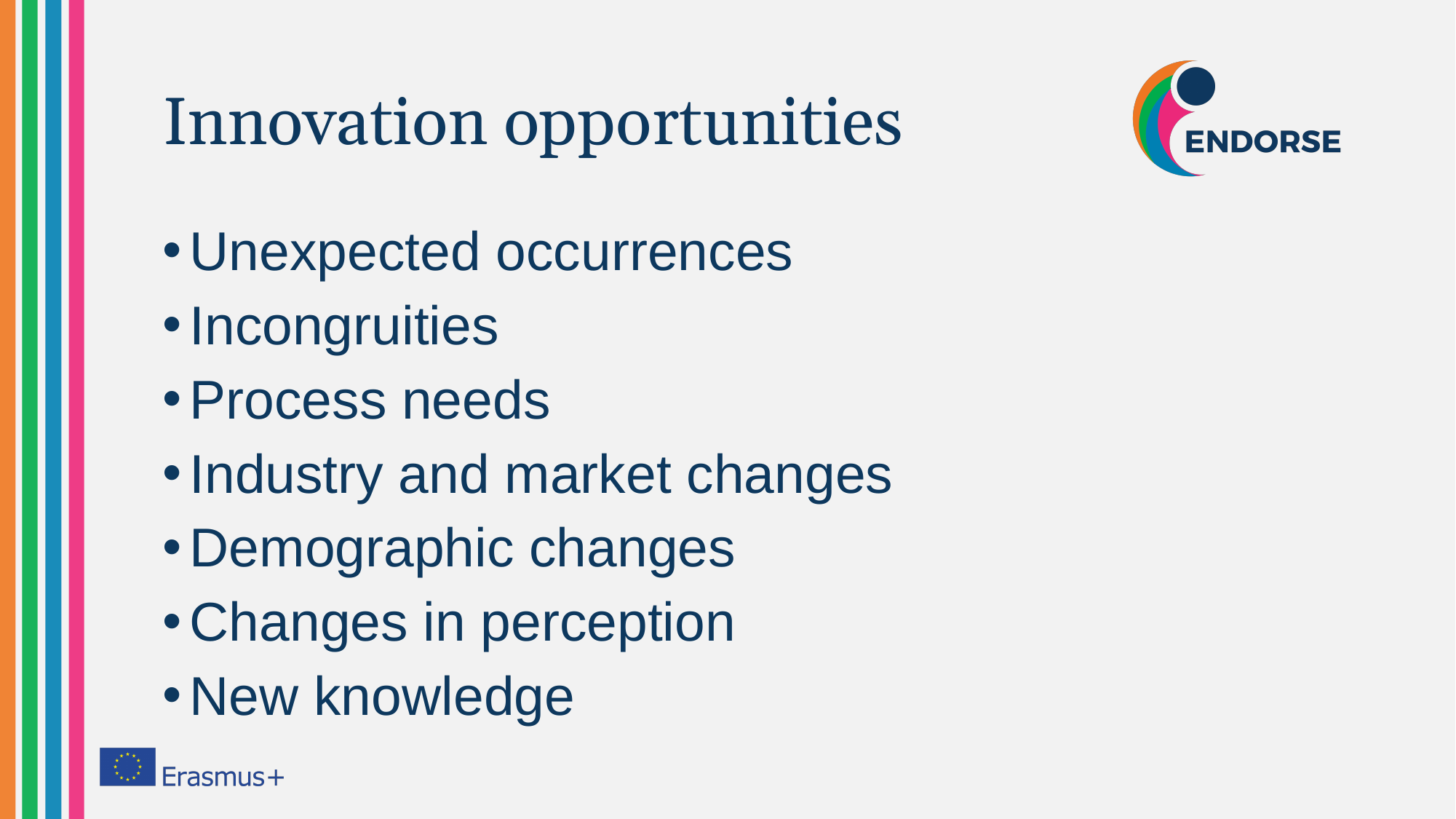

# Innovation opportunities
Unexpected occurrences
Incongruities
Process needs
Industry and market changes
Demographic changes
Changes in perception
New knowledge